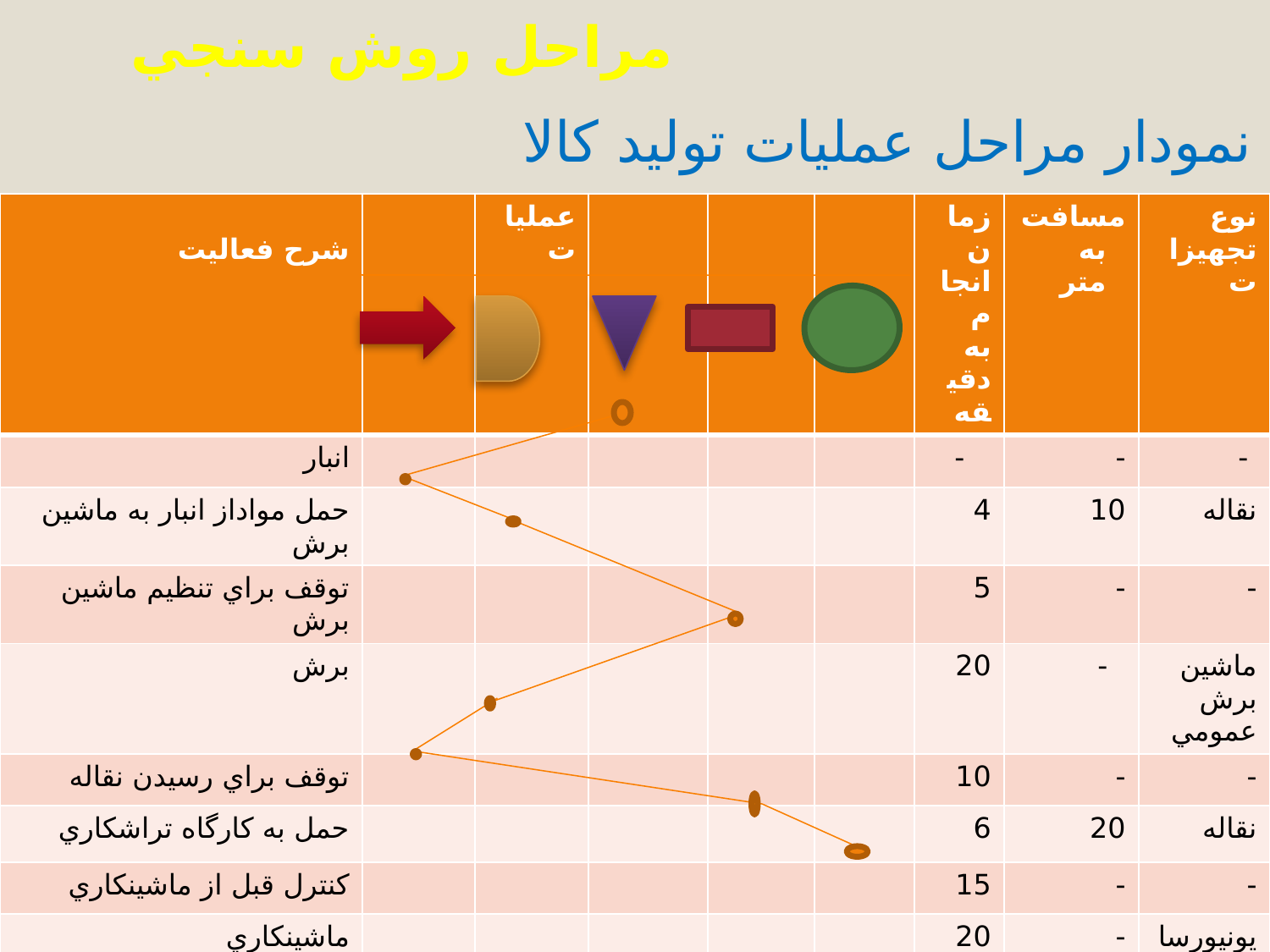

# مراحل روش سنجي
نمودار مراحل عملیات تولید کالا

نم
| شرح فعاليت |  | عمليات |  |  |  | زمان انجام به دقيقه | مسافت به متر | نوع تجهيزات |
| --- | --- | --- | --- | --- | --- | --- | --- | --- |
| انبار |  |  |  |  |  | - | - | - |
| حمل مواداز انبار به ماشين برش |  |  |  |  |  | 4 | 10 | نقاله |
| توقف براي تنظيم ماشين برش |  |  |  |  |  | 5 | - | - |
| برش |  |  |  |  |  | 20 | - | ماشين برش عمومي |
| توقف براي رسيدن نقاله |  |  |  |  |  | 10 | - | - |
| حمل به كارگاه تراشكاري |  |  |  |  |  | 6 | 20 | نقاله |
| كنترل قبل از ماشينكاري |  |  |  |  |  | 15 | - | - |
| ماشينكاري |  |  |  |  |  | 20 | - | يونيورسال |